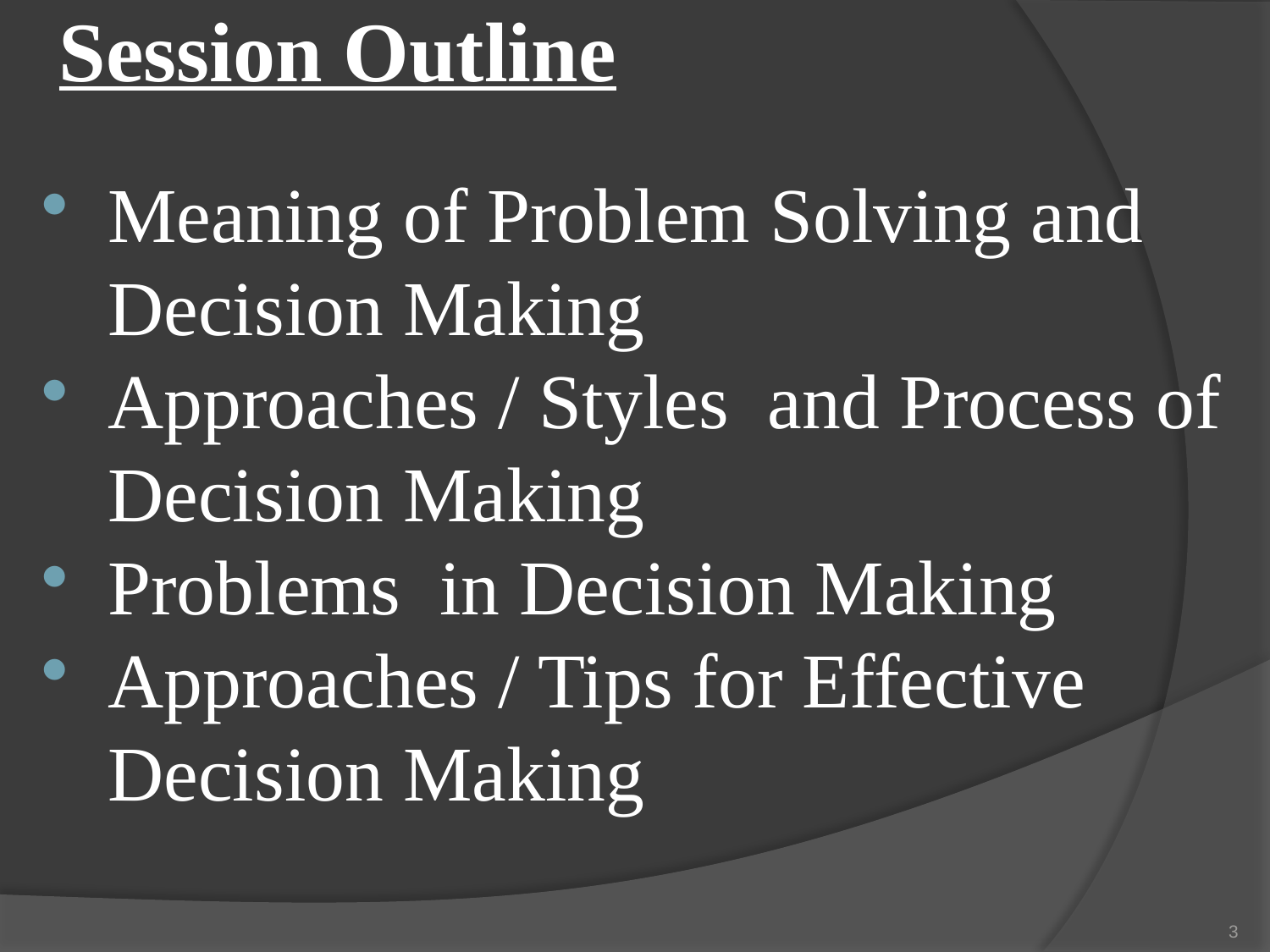

# Session Outline
Meaning of Problem Solving and Decision Making
Approaches / Styles  and Process of Decision Making
Problems  in Decision Making
Approaches / Tips for Effective Decision Making

3